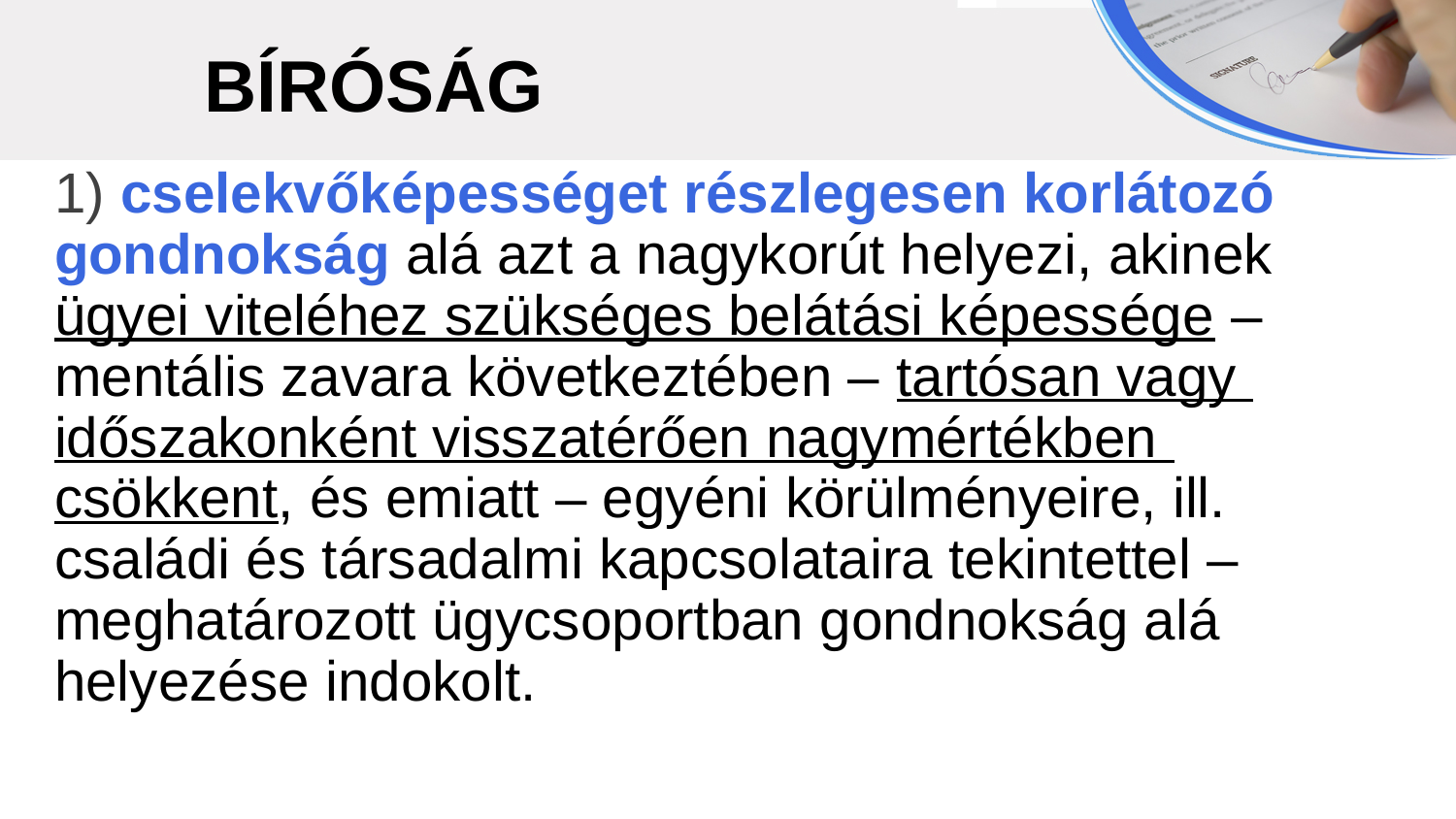

BÍRÓSÁG
1) cselekvőképességet részlegesen korlátozó
gondnokság alá azt a nagykorút helyezi, akinek
ügyei viteléhez szükséges belátási képessége –
mentális zavara következtében – tartósan vagy
időszakonként visszatérően nagymértékben
csökkent, és emiatt – egyéni körülményeire, ill.
családi és társadalmi kapcsolataira tekintettel –
meghatározott ügycsoportban gondnokság alá
helyezése indokolt.